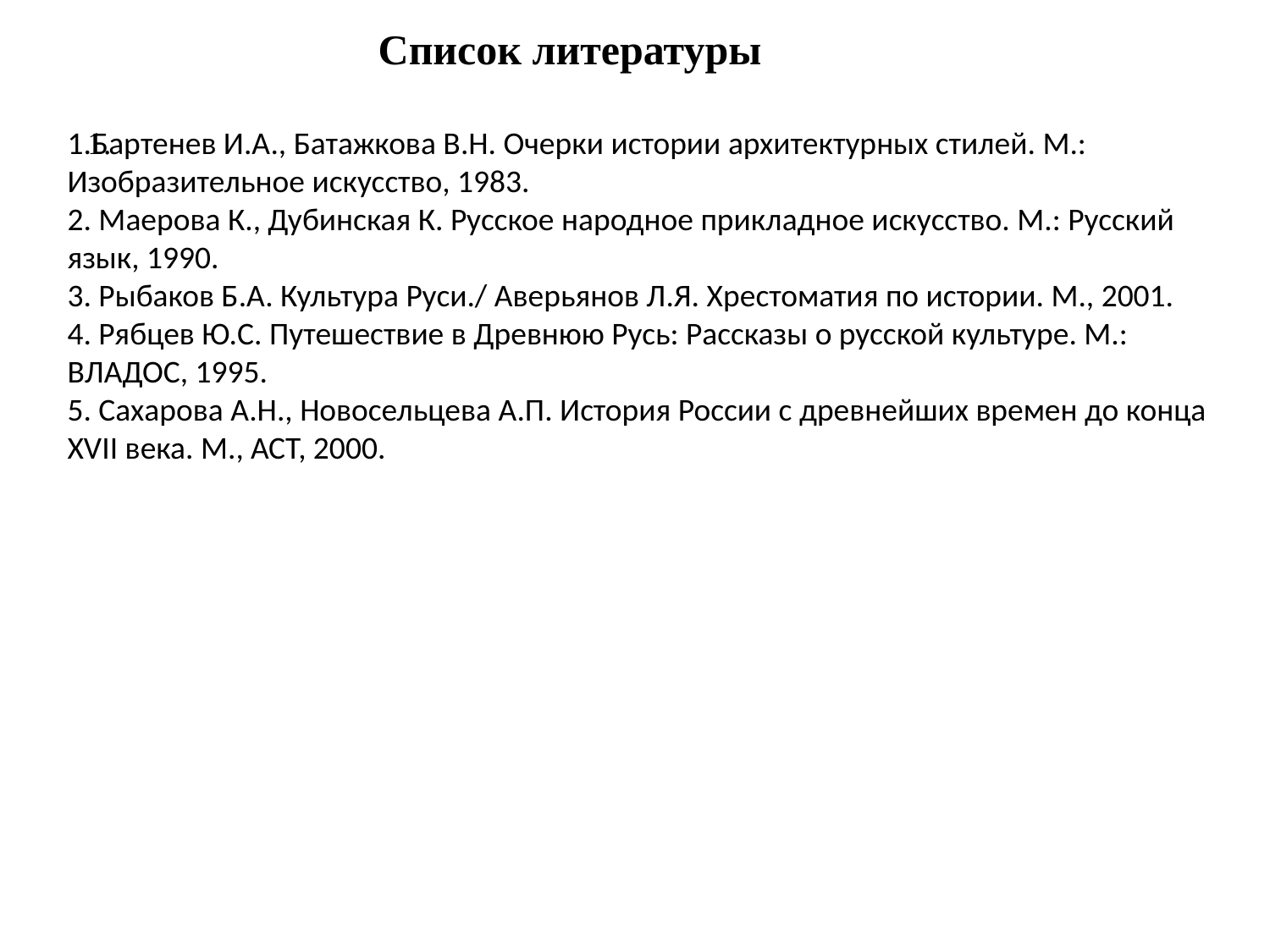

Список литературы

1.Бартенев И.А., Батажкова В.Н. Очерки истории архитектурных стилей. М.: Изобразительное искусство, 1983.
2. Маерова К., Дубинская К. Русское народное прикладное искусство. М.: Русский язык, 1990.
3. Рыбаков Б.А. Культура Руси./ Аверьянов Л.Я. Хрестоматия по истории. М., 2001.
4. Рябцев Ю.С. Путешествие в Древнюю Русь: Рассказы о русской культуре. М.: ВЛАДОС, 1995.
5. Сахарова А.Н., Новосельцева А.П. История России с древнейших времен до конца XVII века. М., АСТ, 2000.
1.